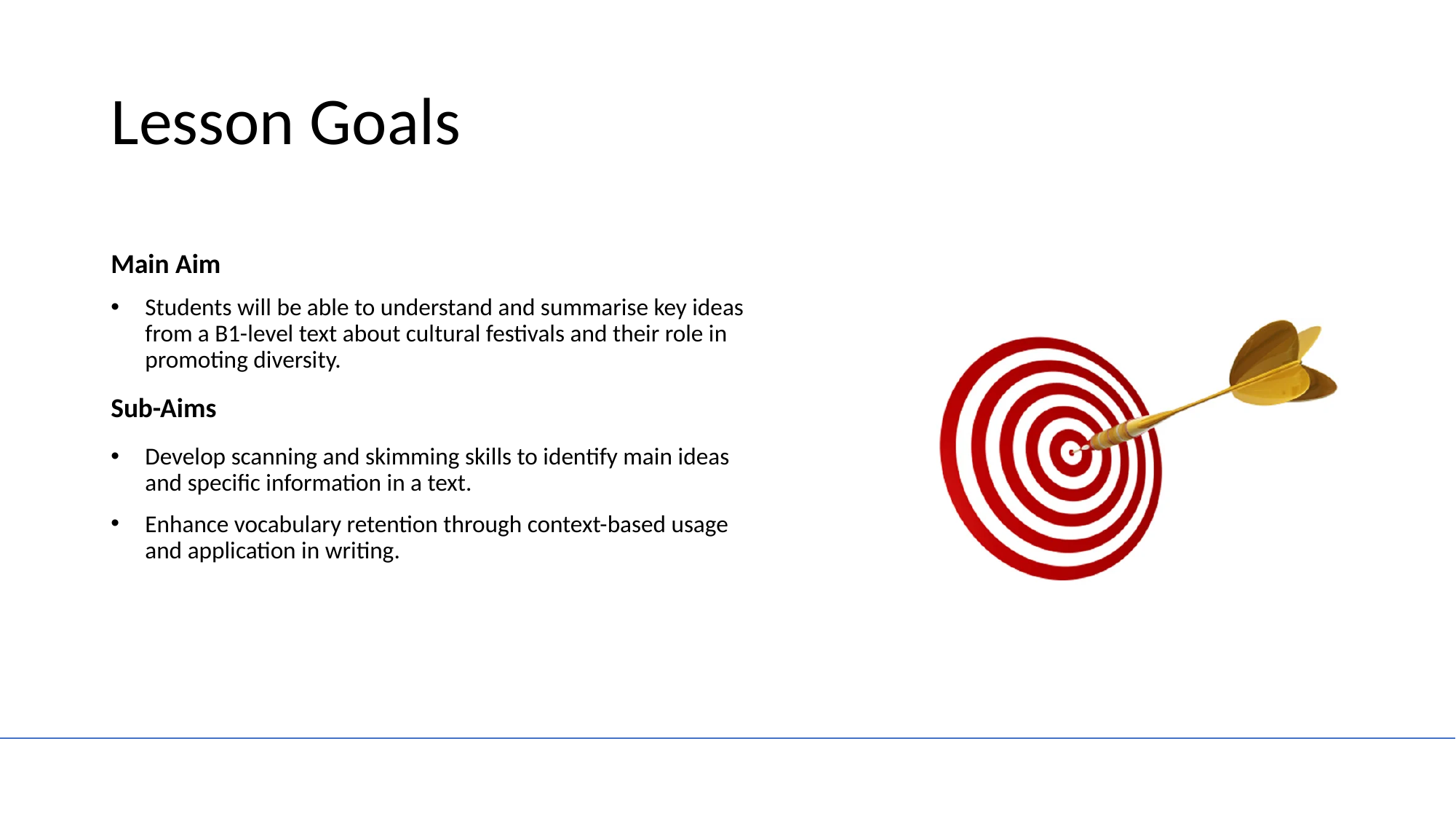

# Lesson Goals
Students will be able to understand and summarise key ideas from a B1-level text about cultural festivals and their role in promoting diversity.
Develop scanning and skimming skills to identify main ideas and specific information in a text.
Enhance vocabulary retention through context-based usage and application in writing.